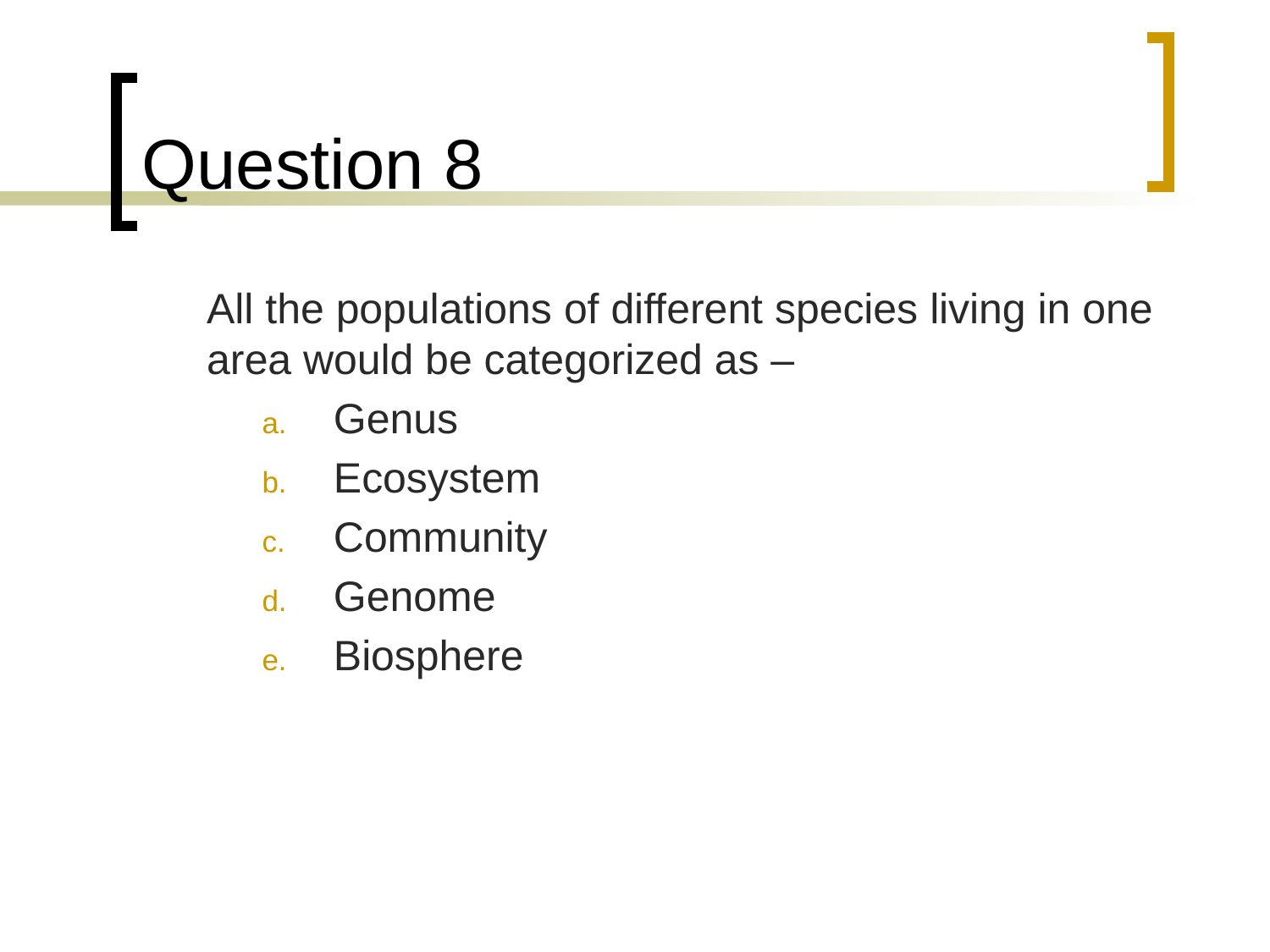

# Question 8
	All the populations of different species living in one area would be categorized as –
Genus
Ecosystem
Community
Genome
Biosphere